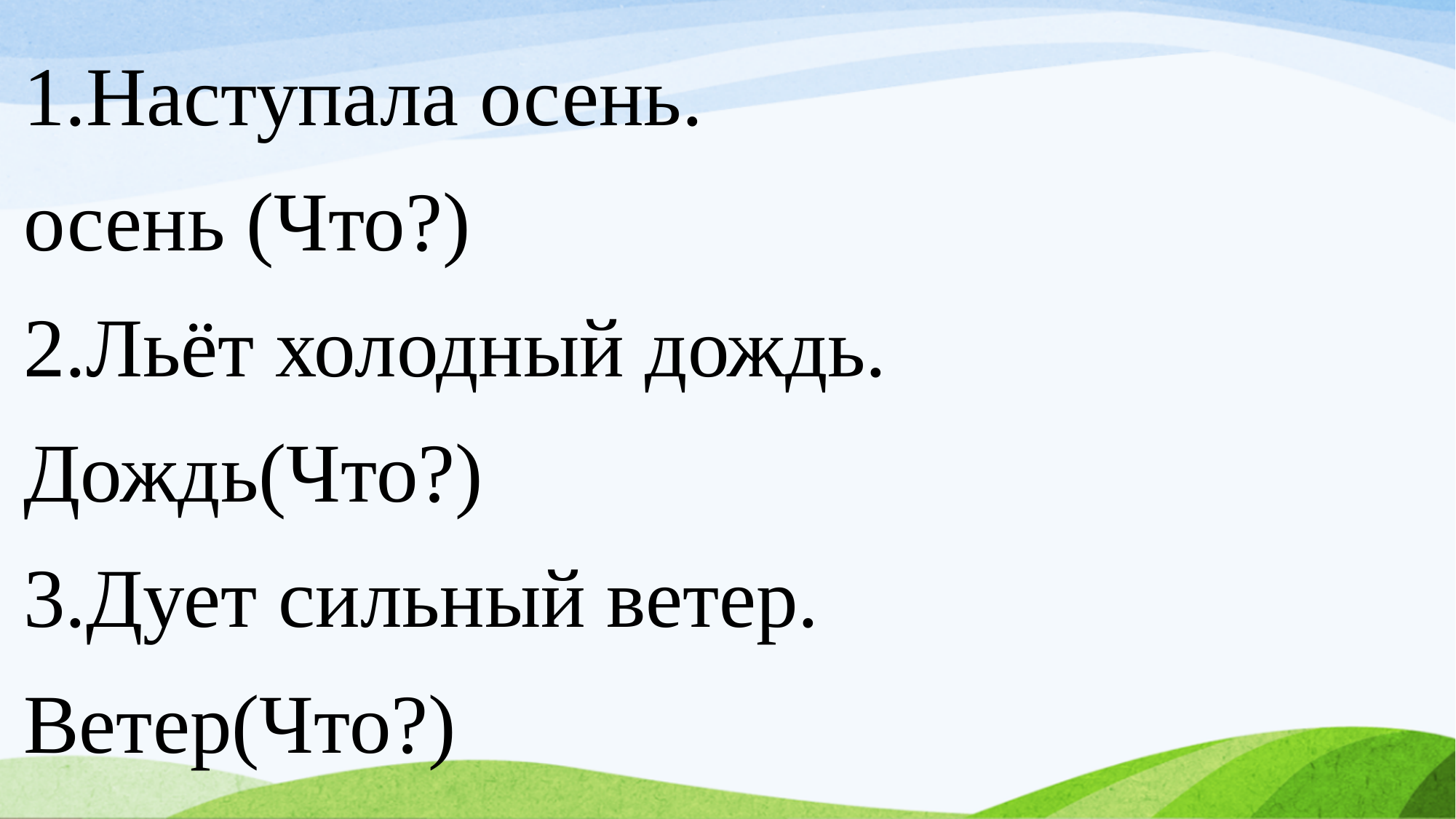

1.Наступала осень.
осень (Что?)
2.Льёт холодный дождь.
Дождь(Что?)
3.Дует сильный ветер.
Ветер(Что?)